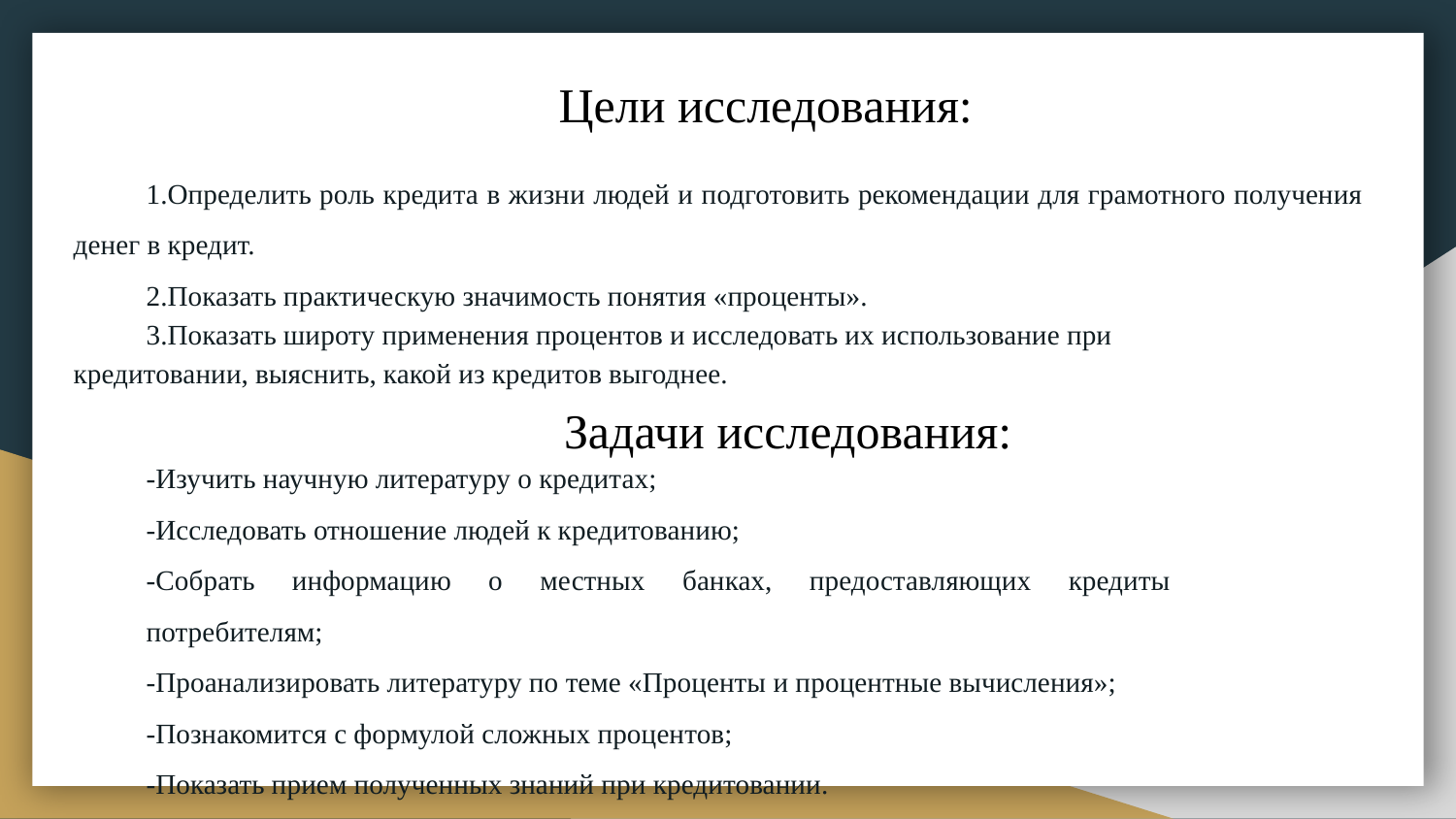

# Цели исследования:

1.Определить роль кредита в жизни людей и подготовить рекомендации для грамотного получения денег в кредит.
2.Показать практическую значимость понятия «проценты».
3.Показать широту применения процентов и исследовать их использование при                    кредитовании, выяснить, какой из кредитов выгоднее.

Задачи исследования:
-Изучить научную литературу о кредитах;
-Исследовать отношение людей к кредитованию;
-Собрать информацию о местных банках, предоставляющих кредиты потребителям;
-Проанализировать литературу по теме «Проценты и процентные вычисления»;
-Познакомится с формулой сложных процентов;
-Показать прием полученных знаний при кредитовании.